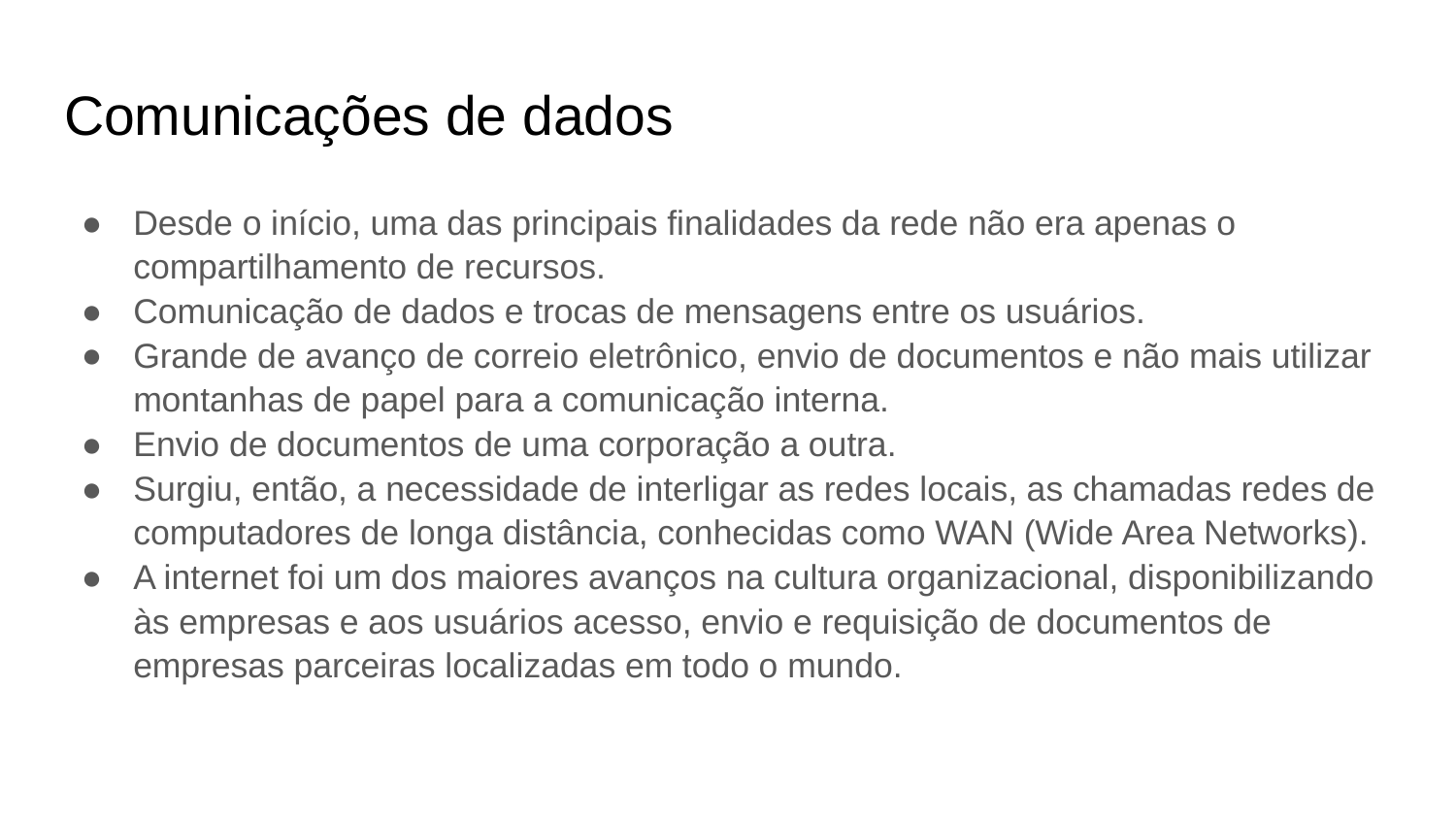

# Comunicações de dados
Desde o início, uma das principais finalidades da rede não era apenas o compartilhamento de recursos.
Comunicação de dados e trocas de mensagens entre os usuários.
Grande de avanço de correio eletrônico, envio de documentos e não mais utilizar montanhas de papel para a comunicação interna.
Envio de documentos de uma corporação a outra.
Surgiu, então, a necessidade de interligar as redes locais, as chamadas redes de computadores de longa distância, conhecidas como WAN (Wide Area Networks).
A internet foi um dos maiores avanços na cultura organizacional, disponibilizando às empresas e aos usuários acesso, envio e requisição de documentos de empresas parceiras localizadas em todo o mundo.